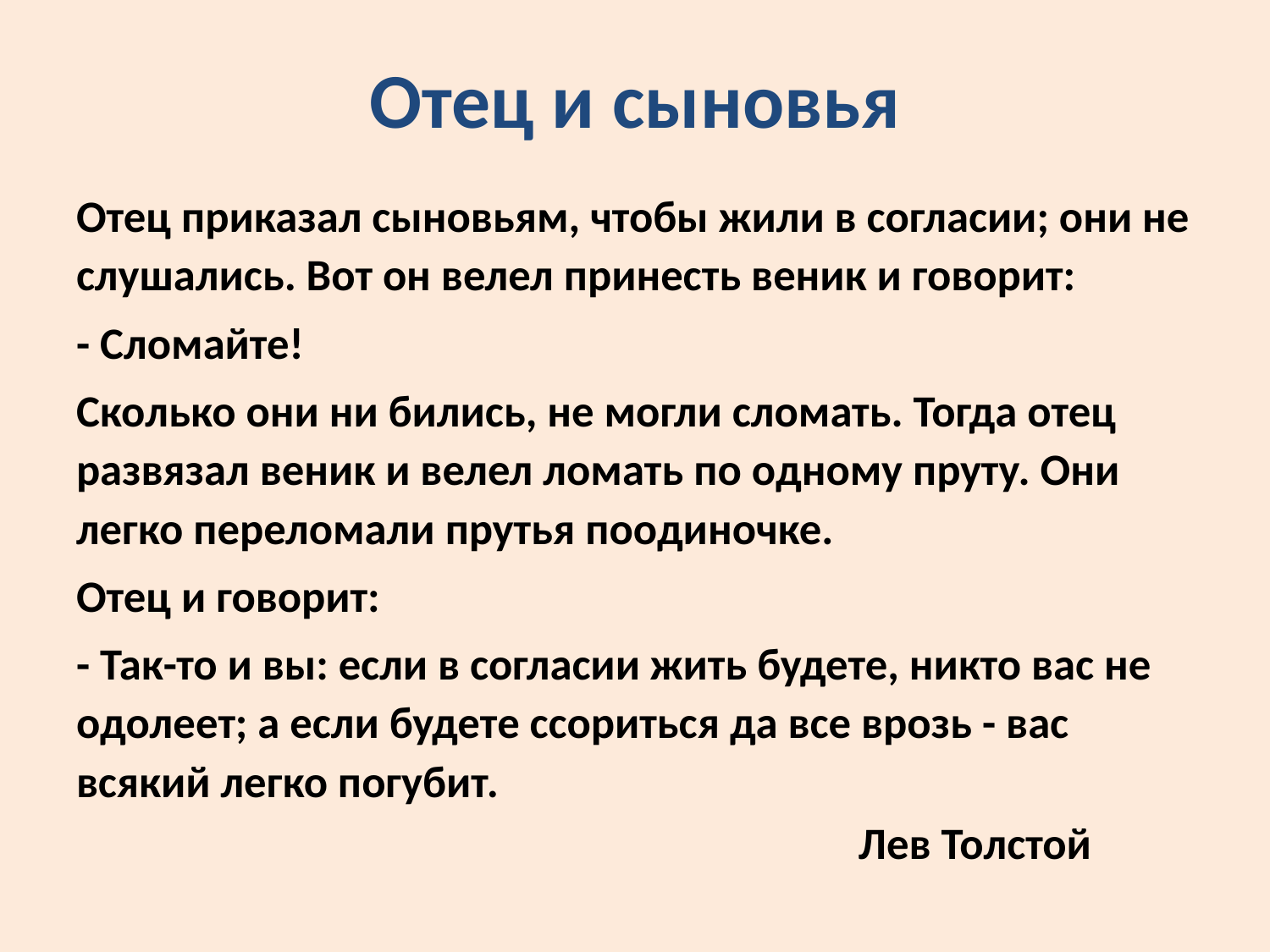

# Отец и сыновья
Отец приказал сыновьям, чтобы жили в согласии; они не слушались. Вот он велел принесть веник и говорит:
- Сломайте!
Сколько они ни бились, не могли сломать. Тогда отец развязал веник и велел ломать по одному пруту. Они легко переломали прутья поодиночке.
Отец и говорит:
- Так-то и вы: если в согласии жить будете, никто вас не одолеет; а если будете ссориться да все врозь - вас всякий легко погубит.
                                                                             Лев Толстой